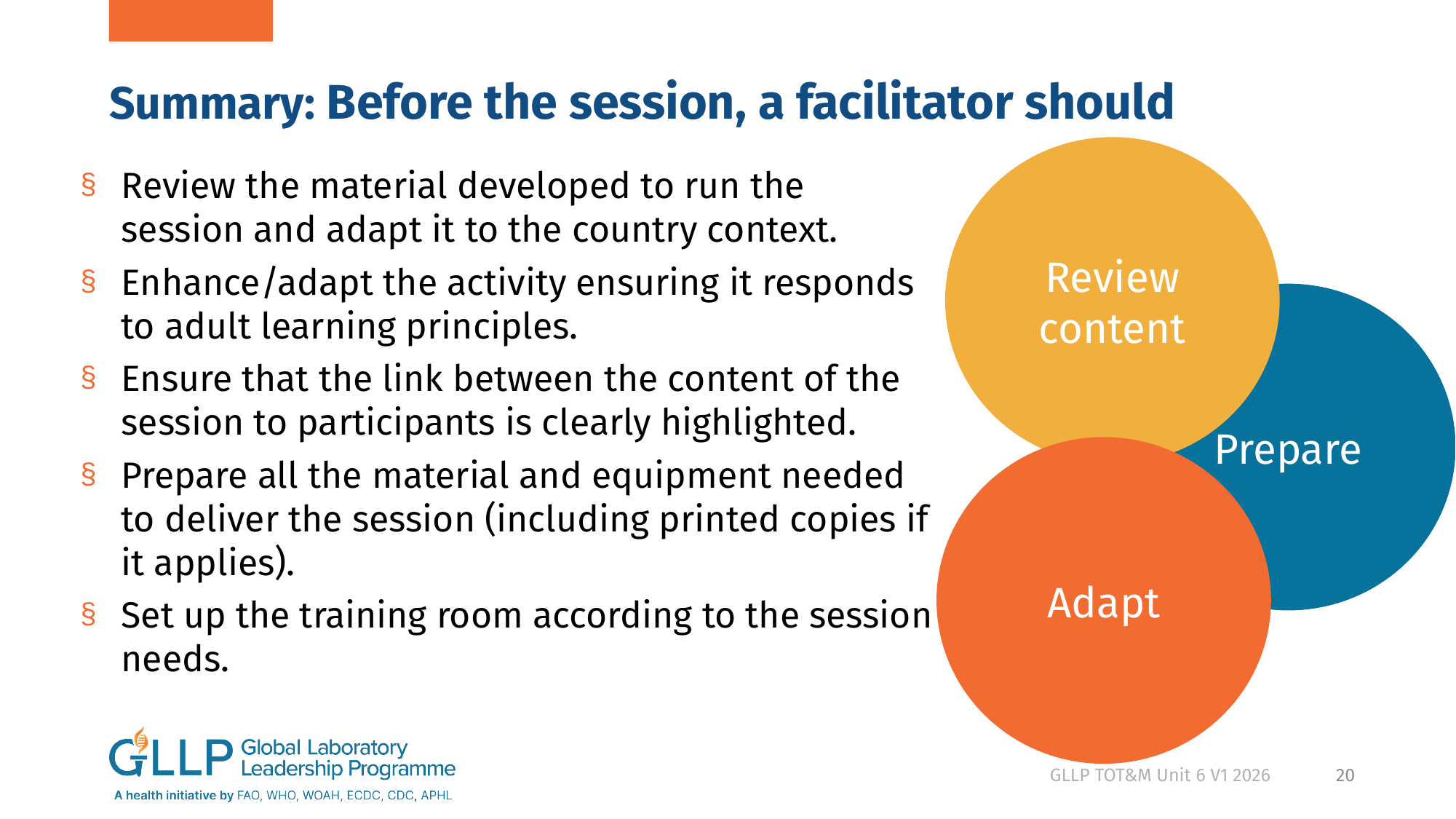

# Summary: Before the session, a facilitator should
Review content
Prepare
Adapt
Review the material developed to run the session and adapt it to the country context.
Enhance/adapt the activity ensuring it responds to adult learning principles.
Ensure that the link between the content of the session to participants is clearly highlighted.
Prepare all the material and equipment needed to deliver the session (including printed copies if it applies).
Set up the training room according to the session needs.
GLLP TOT&M Unit 6 V1 2026
20